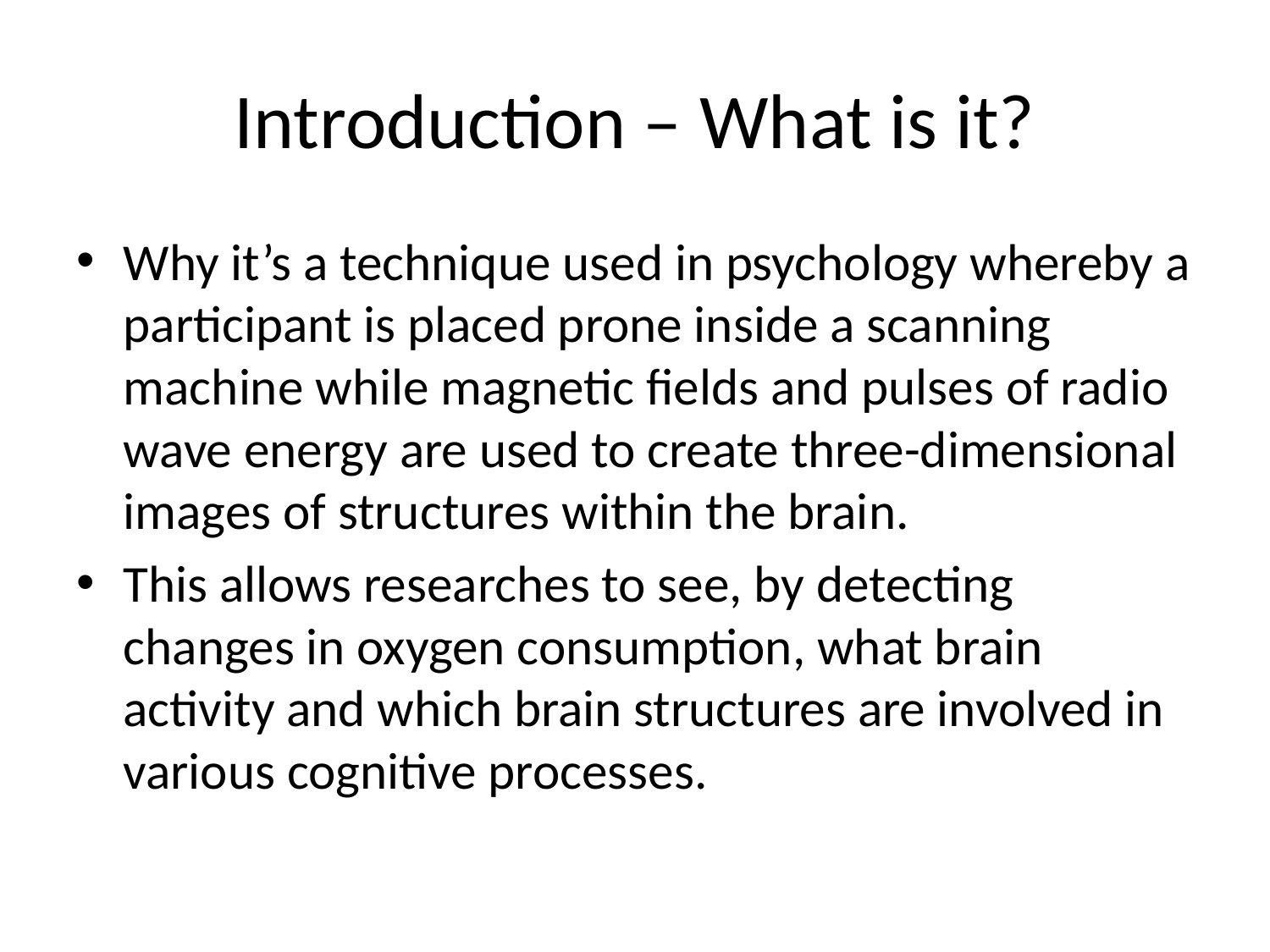

# Introduction – What is it?
Why it’s a technique used in psychology whereby a participant is placed prone inside a scanning machine while magnetic fields and pulses of radio wave energy are used to create three-dimensional images of structures within the brain.
This allows researches to see, by detecting changes in oxygen consumption, what brain activity and which brain structures are involved in various cognitive processes.